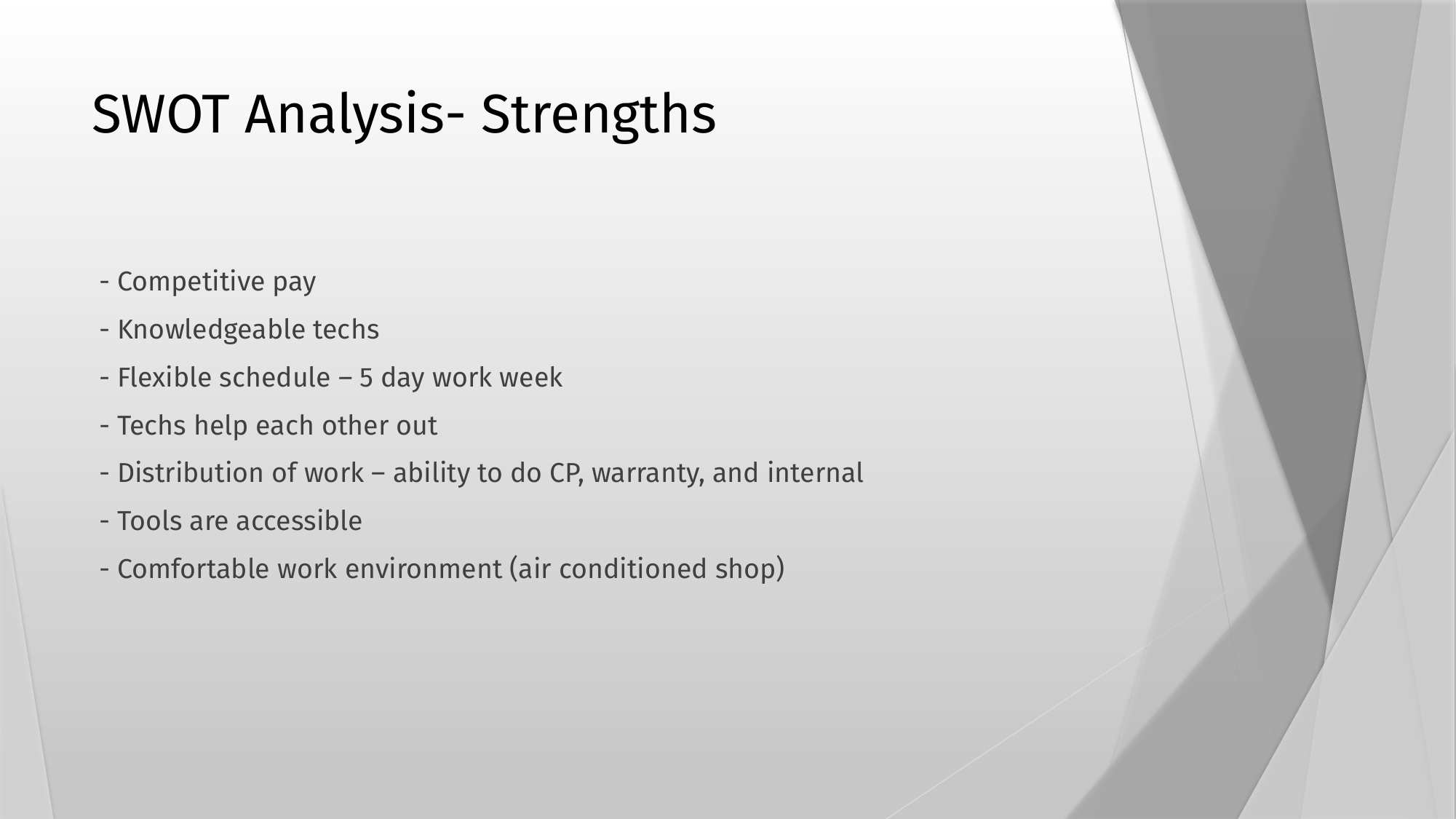

# SWOT Analysis- Strengths
 - Competitive pay
 - Knowledgeable techs
 - Flexible schedule – 5 day work week
 - Techs help each other out
 - Distribution of work – ability to do CP, warranty, and internal
 - Tools are accessible
 - Comfortable work environment (air conditioned shop)